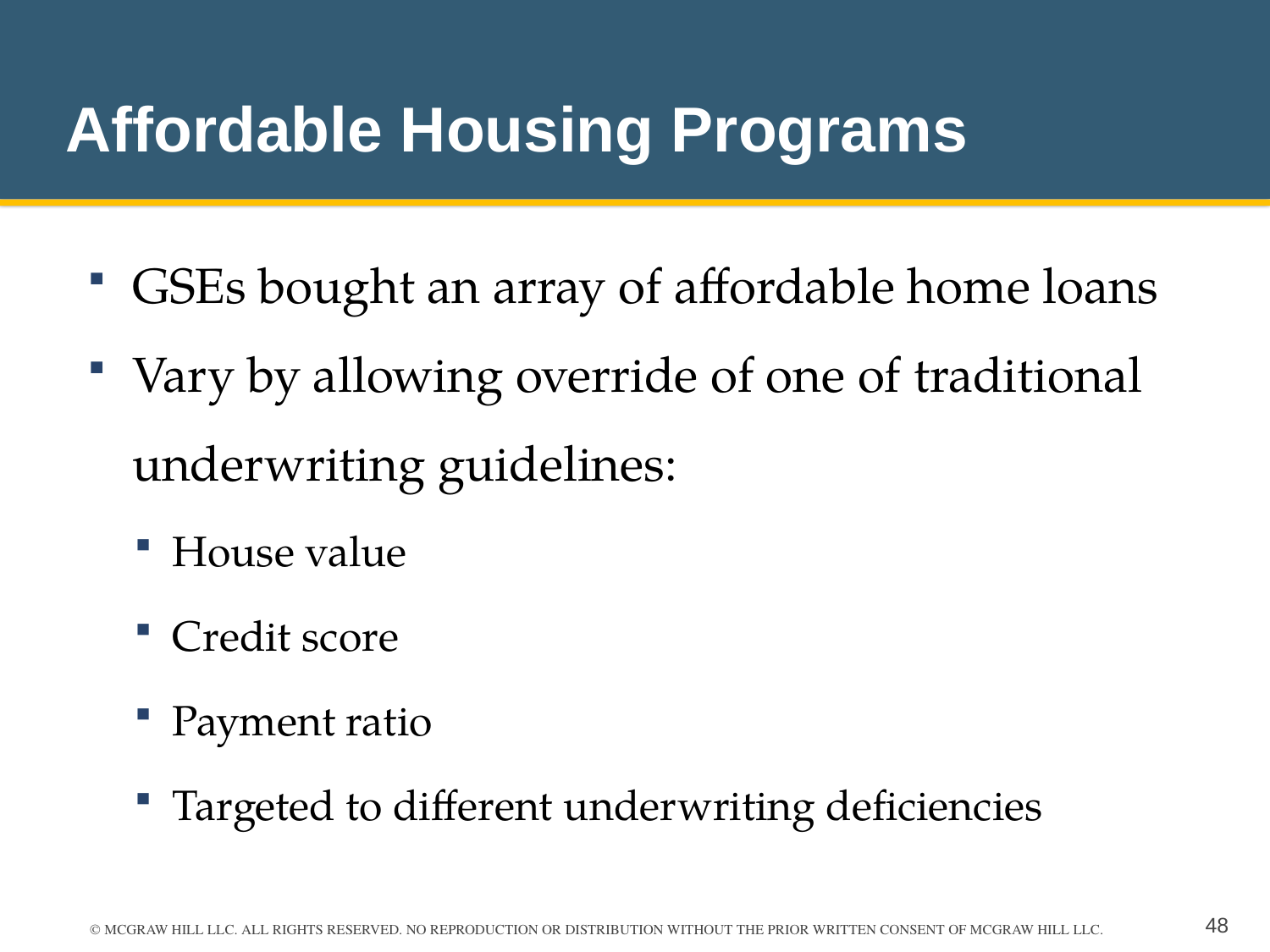

# Affordable Housing Programs
GSEs bought an array of affordable home loans
Vary by allowing override of one of traditional underwriting guidelines:
House value
Credit score
Payment ratio
Targeted to different underwriting deficiencies
© MCGRAW HILL LLC. ALL RIGHTS RESERVED. NO REPRODUCTION OR DISTRIBUTION WITHOUT THE PRIOR WRITTEN CONSENT OF MCGRAW HILL LLC.
48